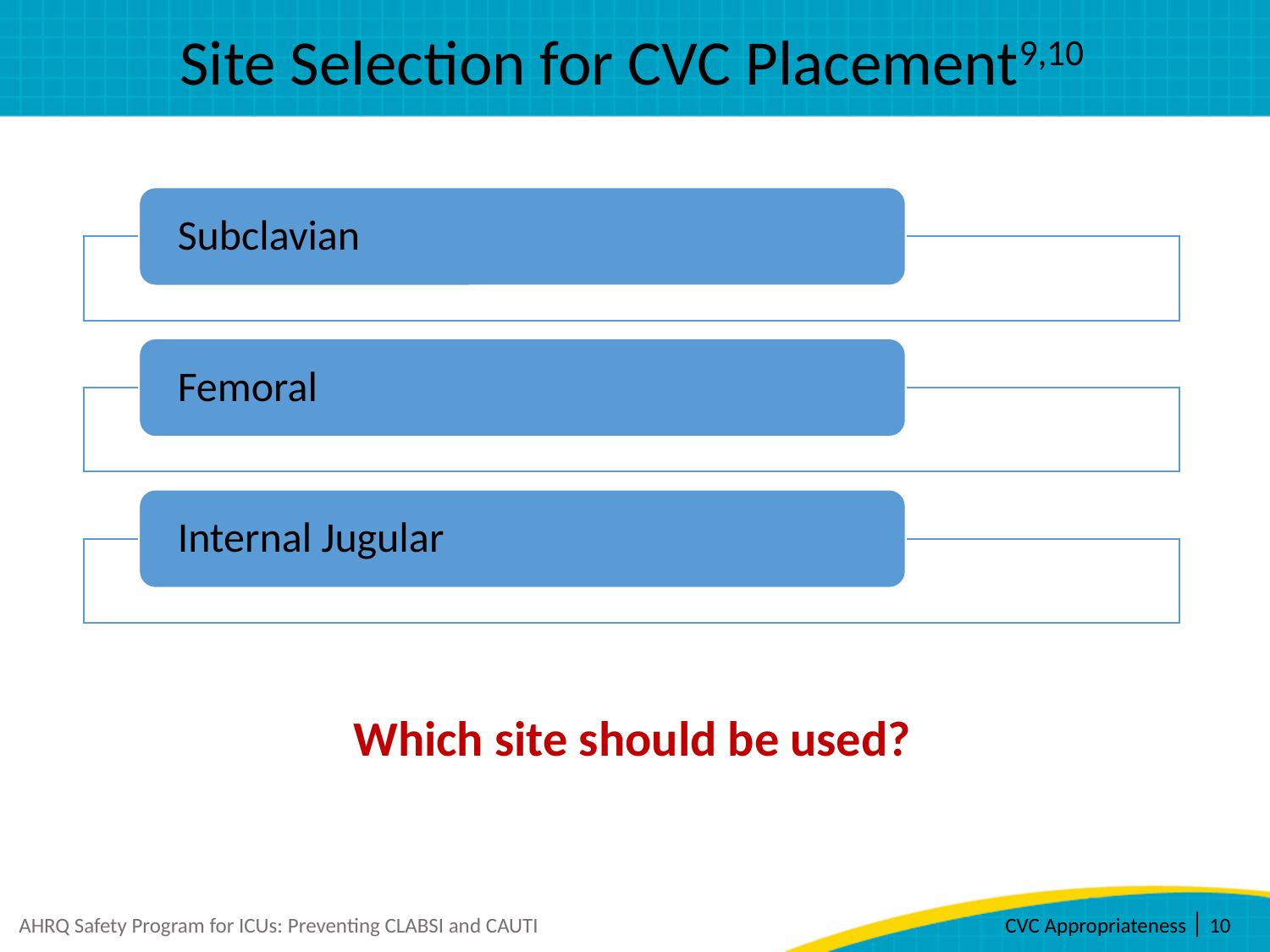

# Site Selection for CVC Placement9,10
Subclavian
Femoral
Internal Jugular
Which site should be used?
AHRQ Safety Program for ICUs: Preventing CLABSI and CAUTI
CVC Appropriateness ׀ 10